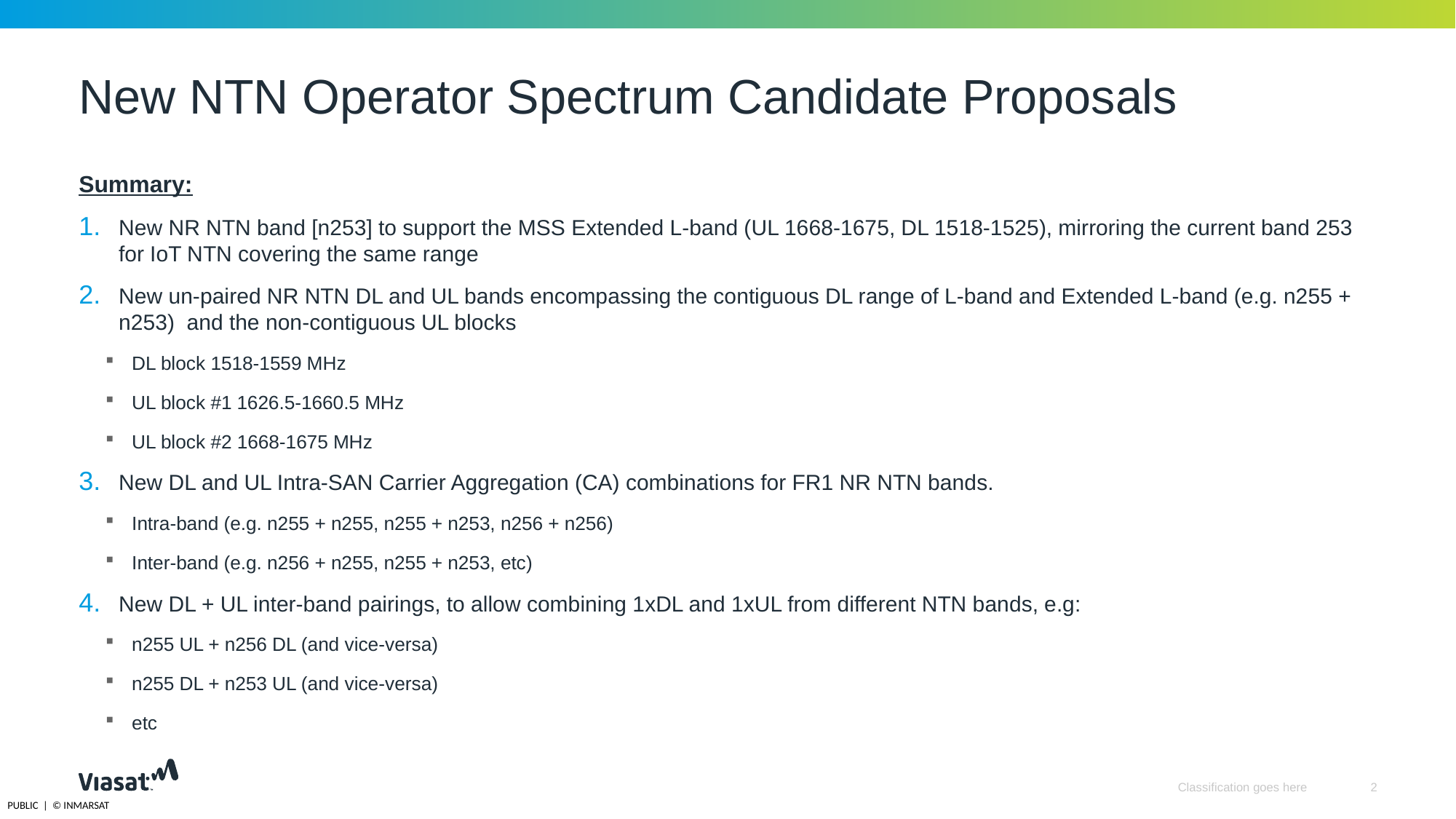

# New NTN Operator Spectrum Candidate Proposals
Summary:
New NR NTN band [n253] to support the MSS Extended L-band (UL 1668-1675, DL 1518-1525), mirroring the current band 253 for IoT NTN covering the same range
New un-paired NR NTN DL and UL bands encompassing the contiguous DL range of L-band and Extended L-band (e.g. n255 + n253)  and the non-contiguous UL blocks
DL block 1518-1559 MHz
UL block #1 1626.5-1660.5 MHz
UL block #2 1668-1675 MHz
New DL and UL Intra-SAN Carrier Aggregation (CA) combinations for FR1 NR NTN bands.
Intra-band (e.g. n255 + n255, n255 + n253, n256 + n256)
Inter-band (e.g. n256 + n255, n255 + n253, etc)
New DL + UL inter-band pairings, to allow combining 1xDL and 1xUL from different NTN bands, e.g:
n255 UL + n256 DL (and vice-versa)
n255 DL + n253 UL (and vice-versa)
etc

Classification goes here
2